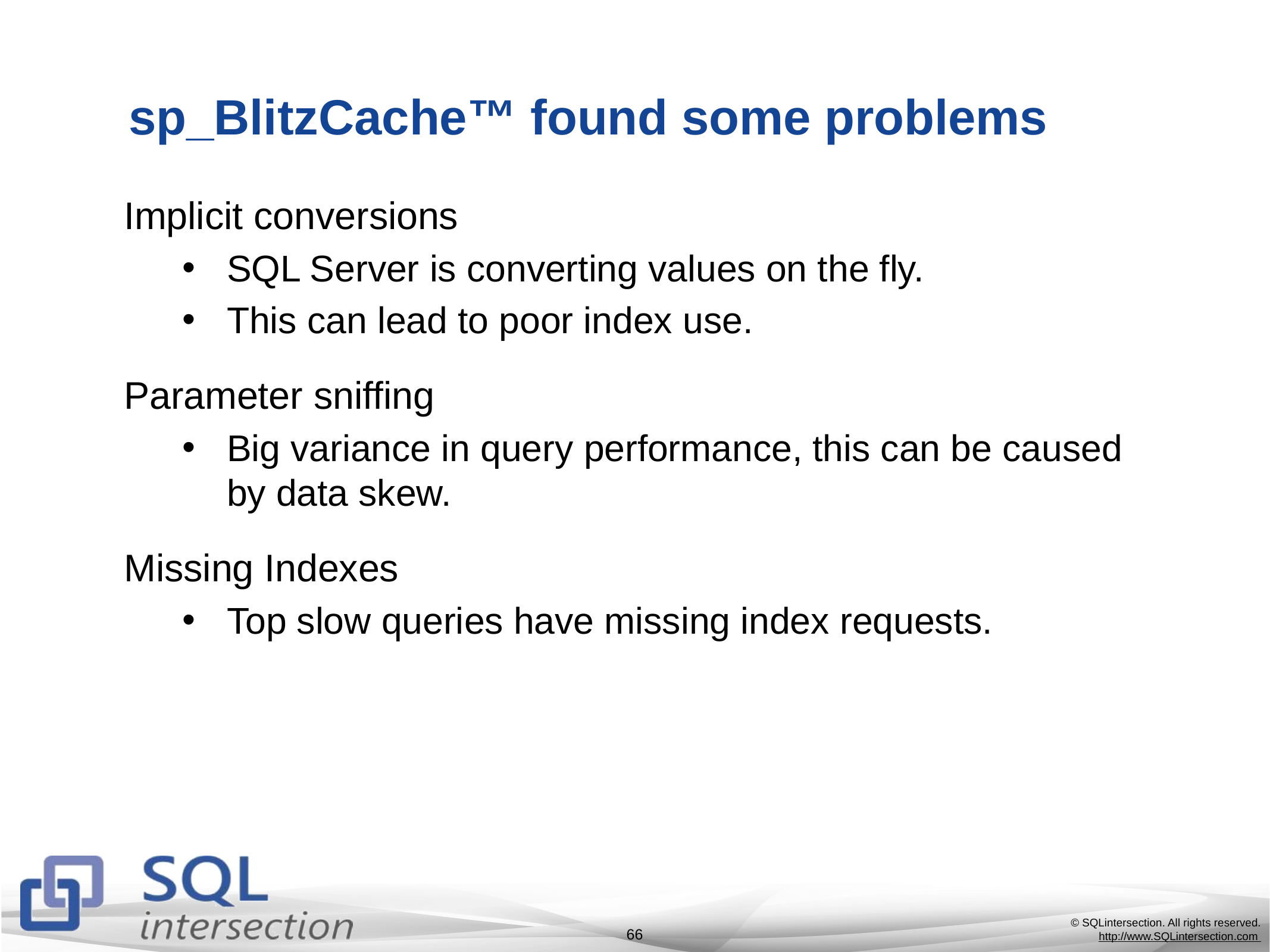

# sp_BlitzCache™ found some problems
Implicit conversions
SQL Server is converting values on the fly.
This can lead to poor index use.
Parameter sniffing
Big variance in query performance, this can be caused by data skew.
Missing Indexes
Top slow queries have missing index requests.